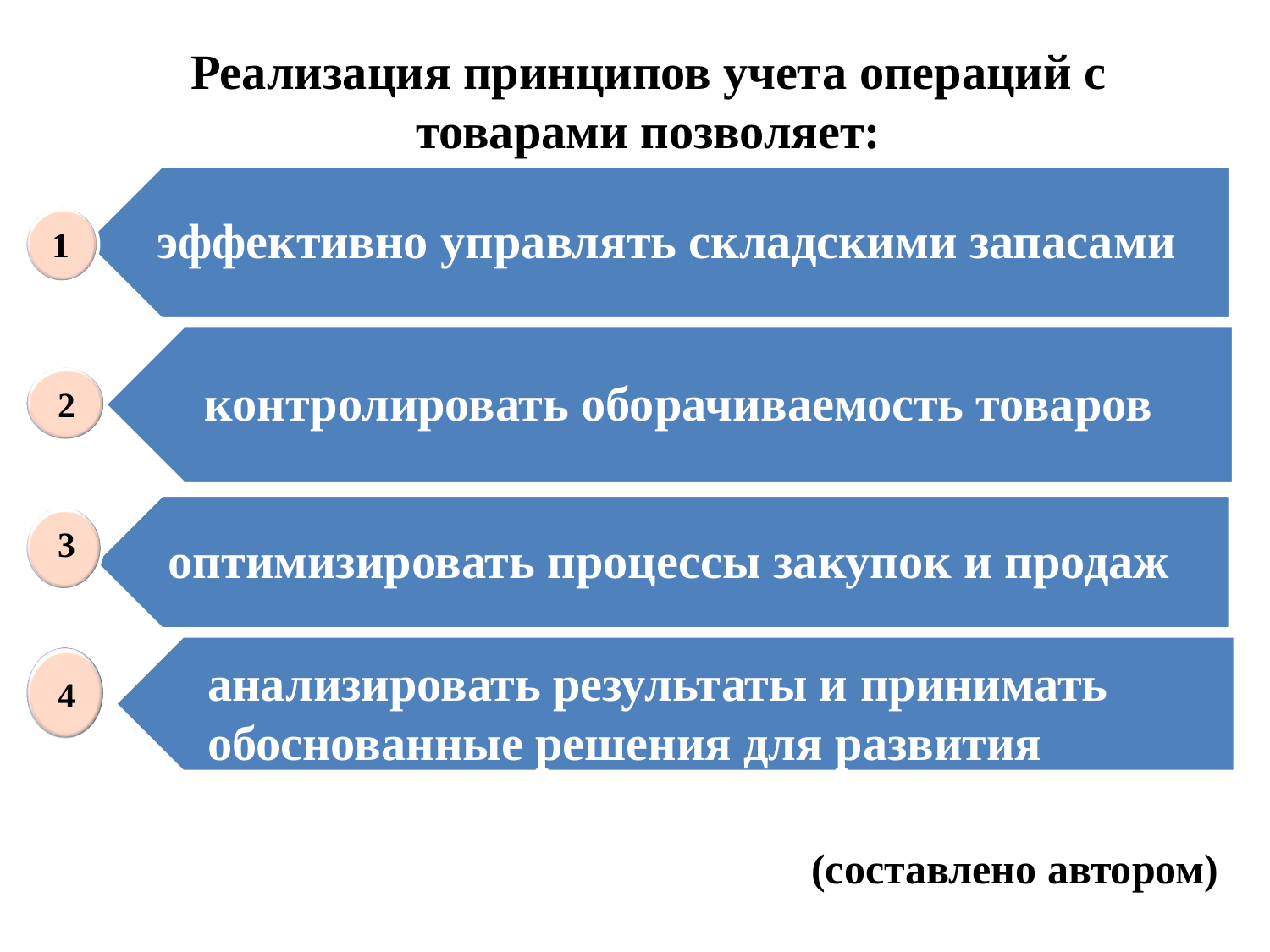

# Реализация принципов учета операций с товарами позволяет:
эффективно управлять складскими запасами
контролировать оборачиваемость товаров
оптимизировать процессы закупок и продаж

4
анализировать результаты и принимать
 обоснованные решения для развития бизнеса
  1
2
3

анализировать результаты и принимать обоснованные решения для развития бизнеса
(составлено автором)